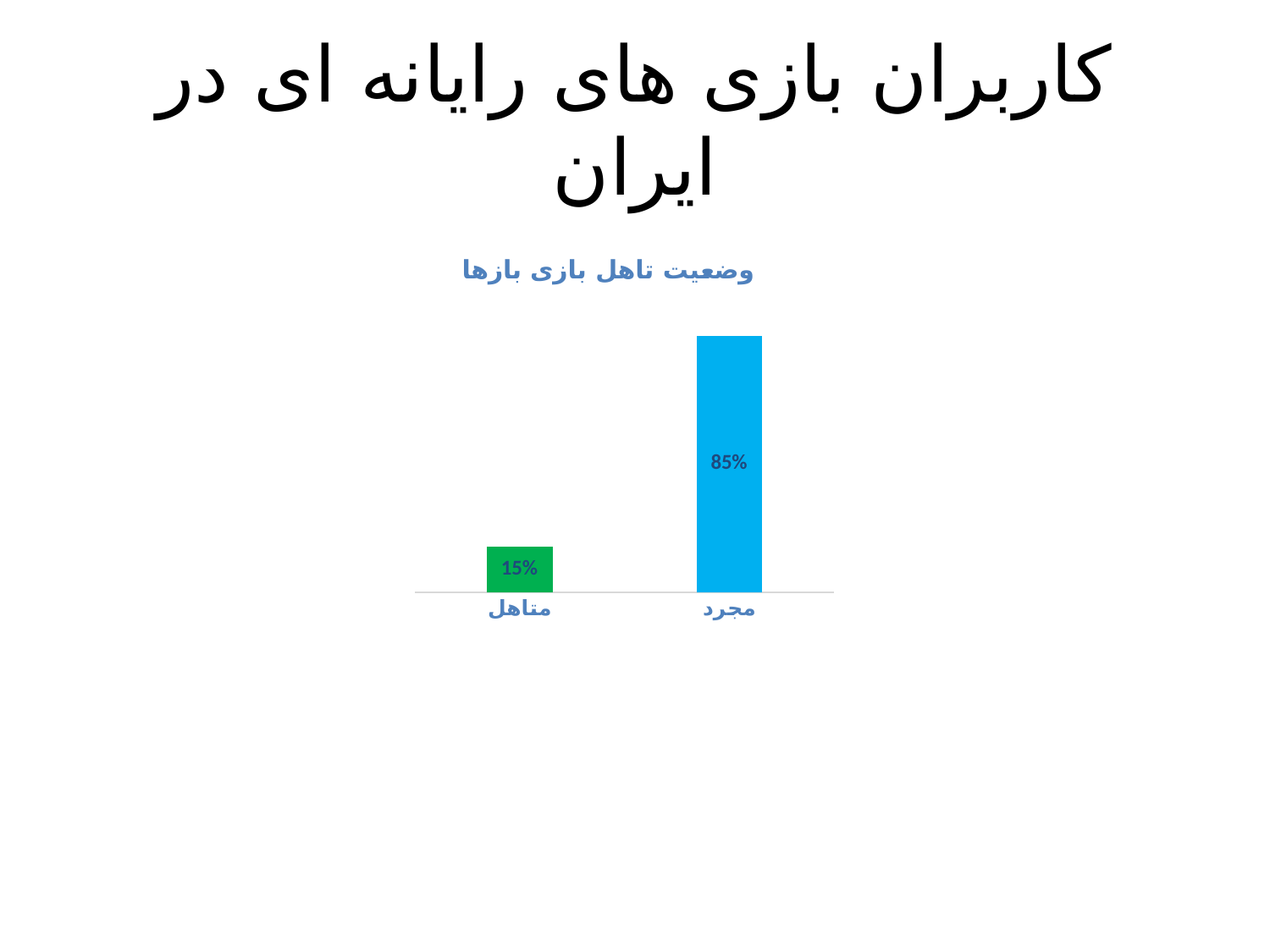

# کاربران بازی های رایانه ای در ایران

### Chart: وضعیت تاهل بازی بازها

| Category |  |
|---|---|
| متاهل | 0.15000000000000013 |
| مجرد | 0.8500000000000005 |